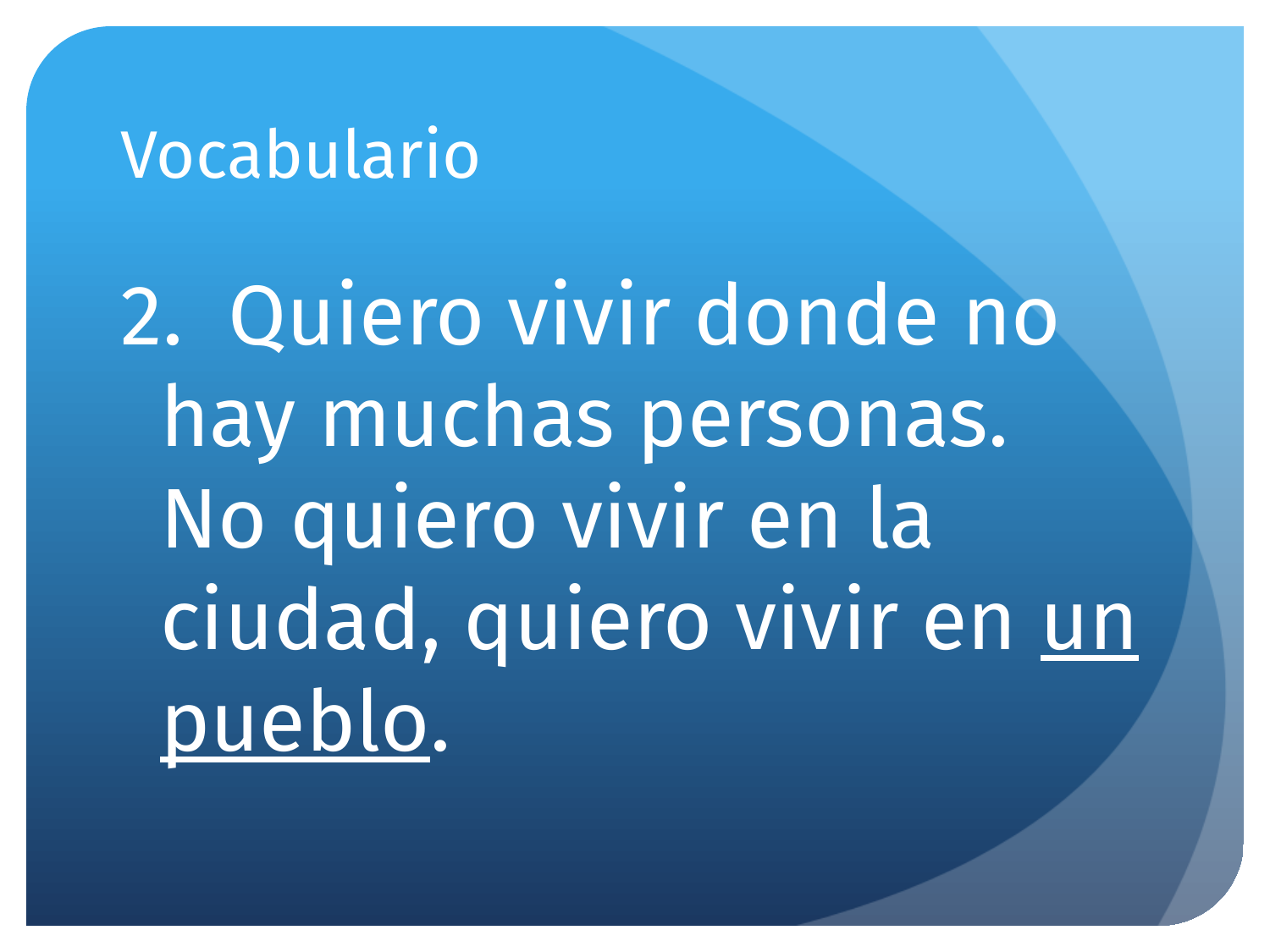

# Vocabulario
2.  Quiero vivir donde no hay muchas personas.  No quiero vivir en la ciudad, quiero vivir en un pueblo.